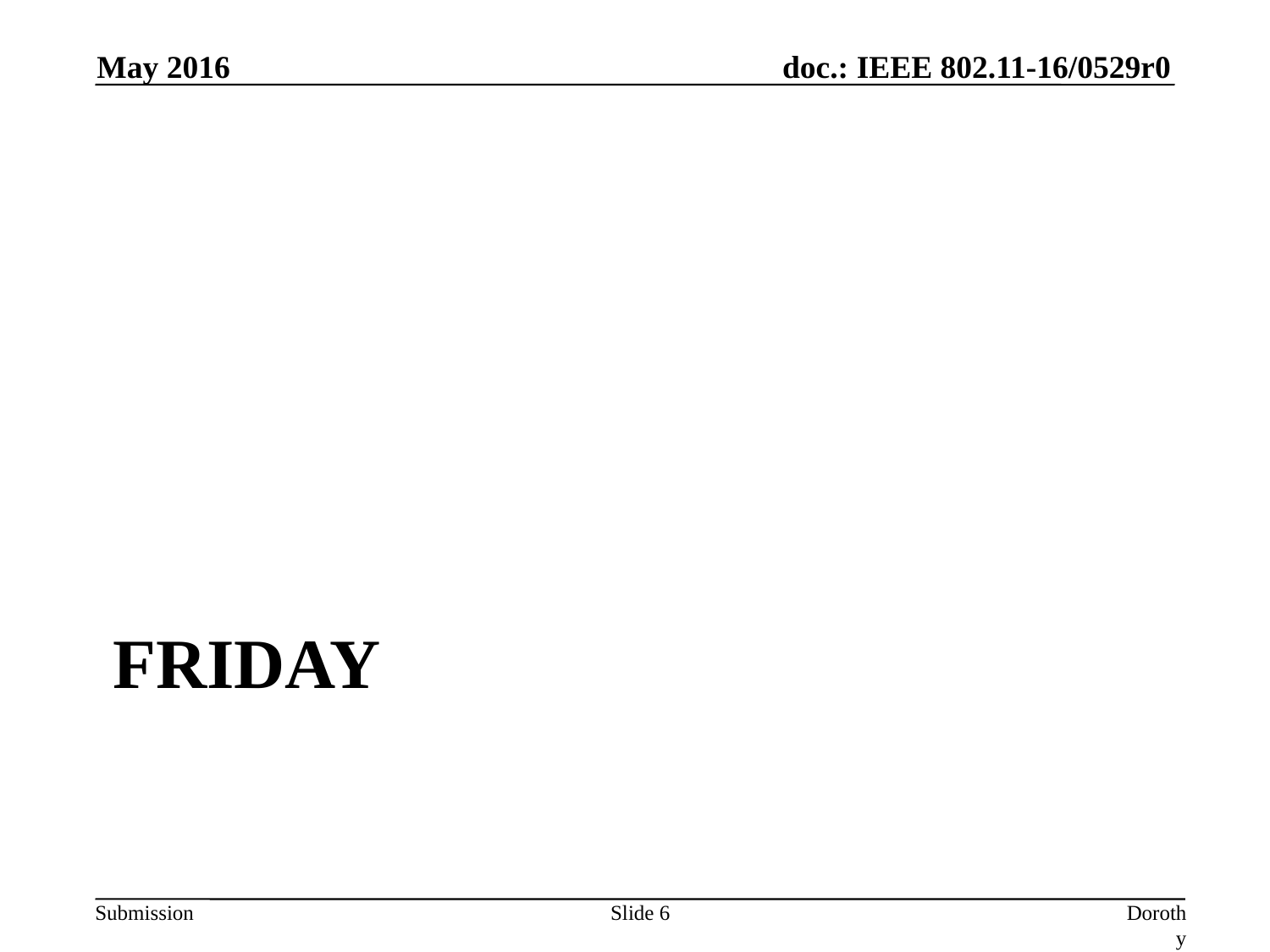

May 2016

# Friday
Slide 6
Dorothy Stanley (HP Enterprise)